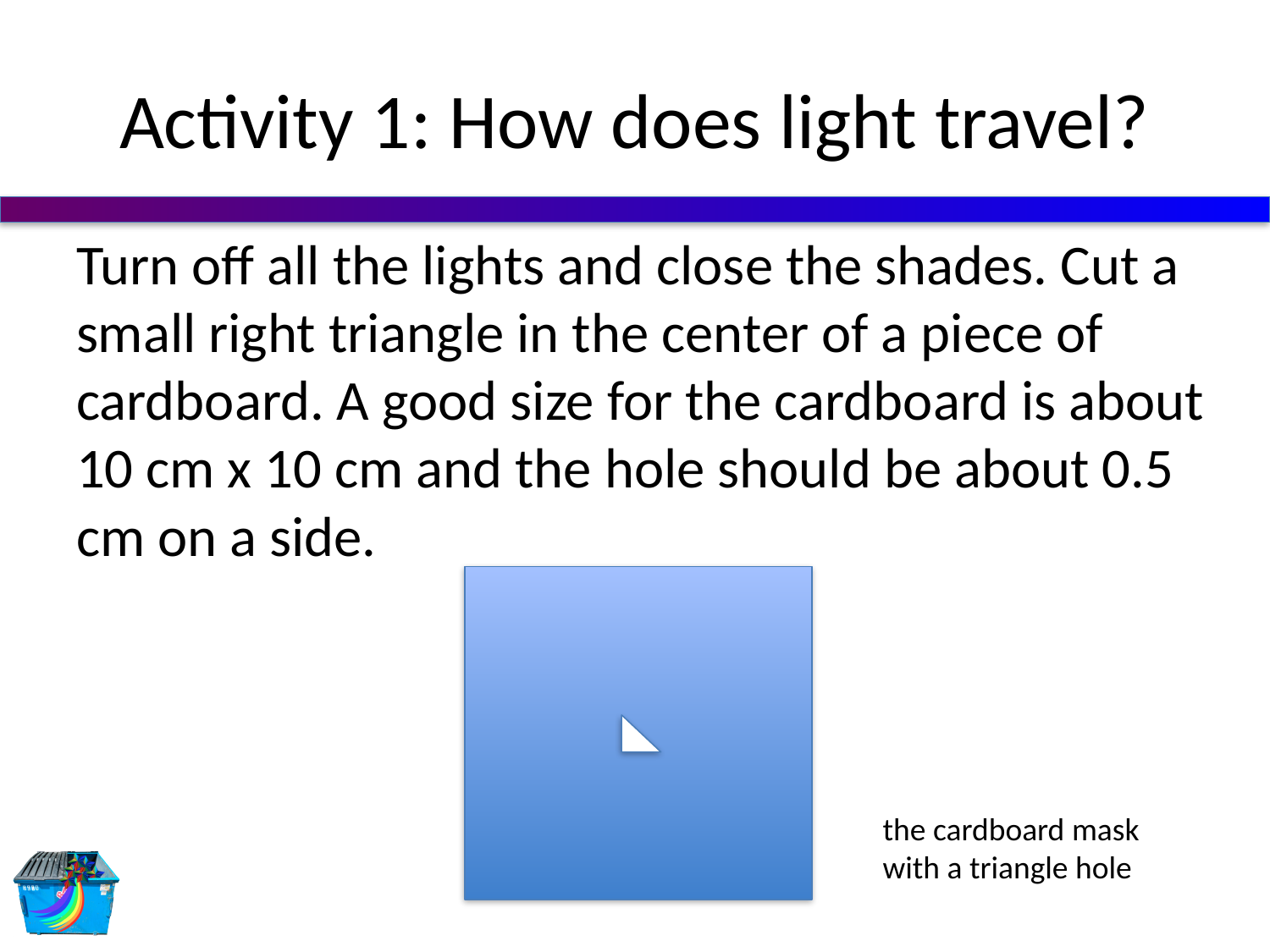

# Activity 1: How does light travel?
Turn off all the lights and close the shades. Cut a small right triangle in the center of a piece of cardboard. A good size for the cardboard is about 10 cm x 10 cm and the hole should be about 0.5 cm on a side.

the cardboard mask
with a triangle hole